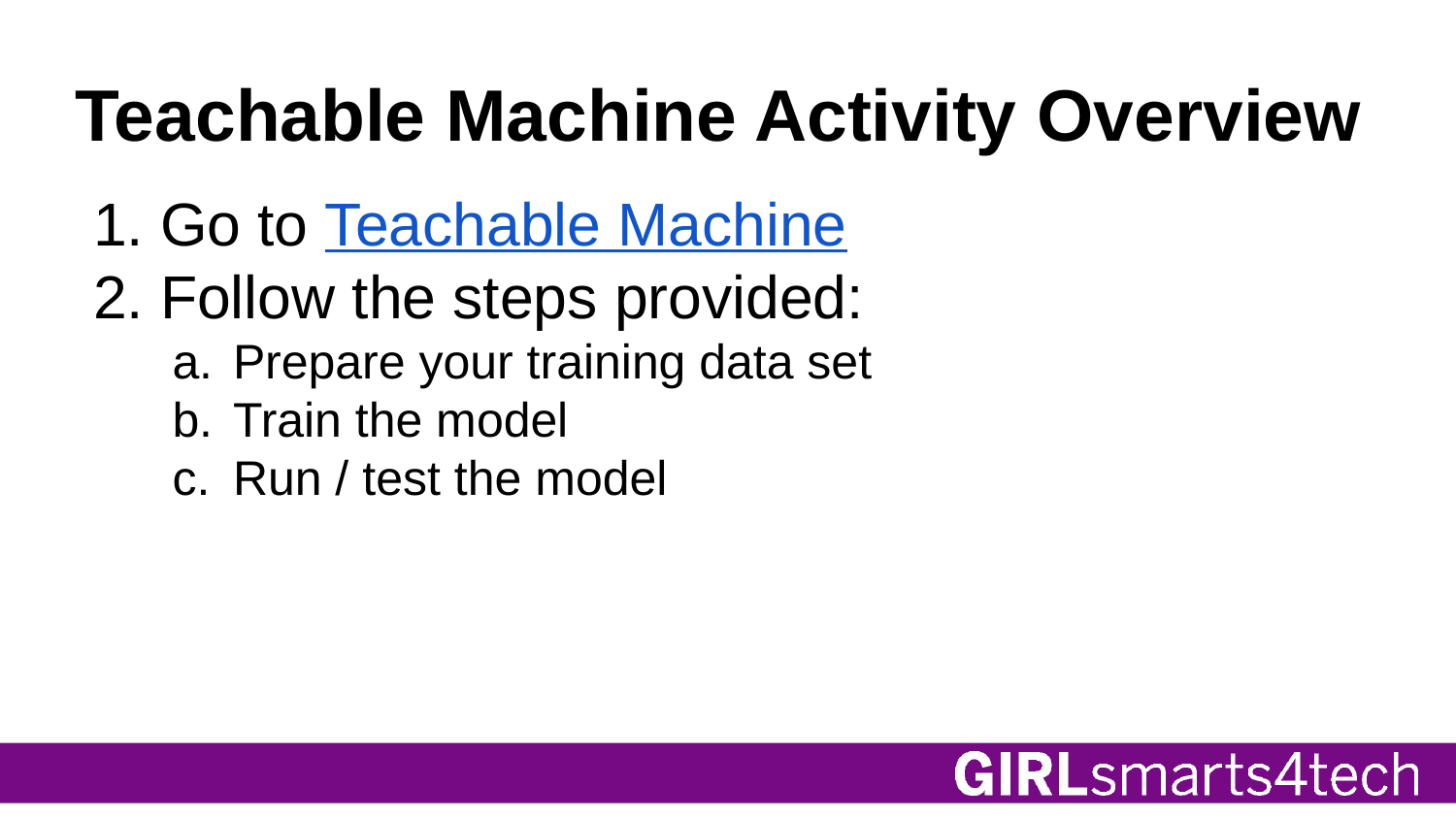

# Teachable Machine Activity Overview
Go to Teachable Machine
Follow the steps provided:
Prepare your training data set
Train the model
Run / test the model